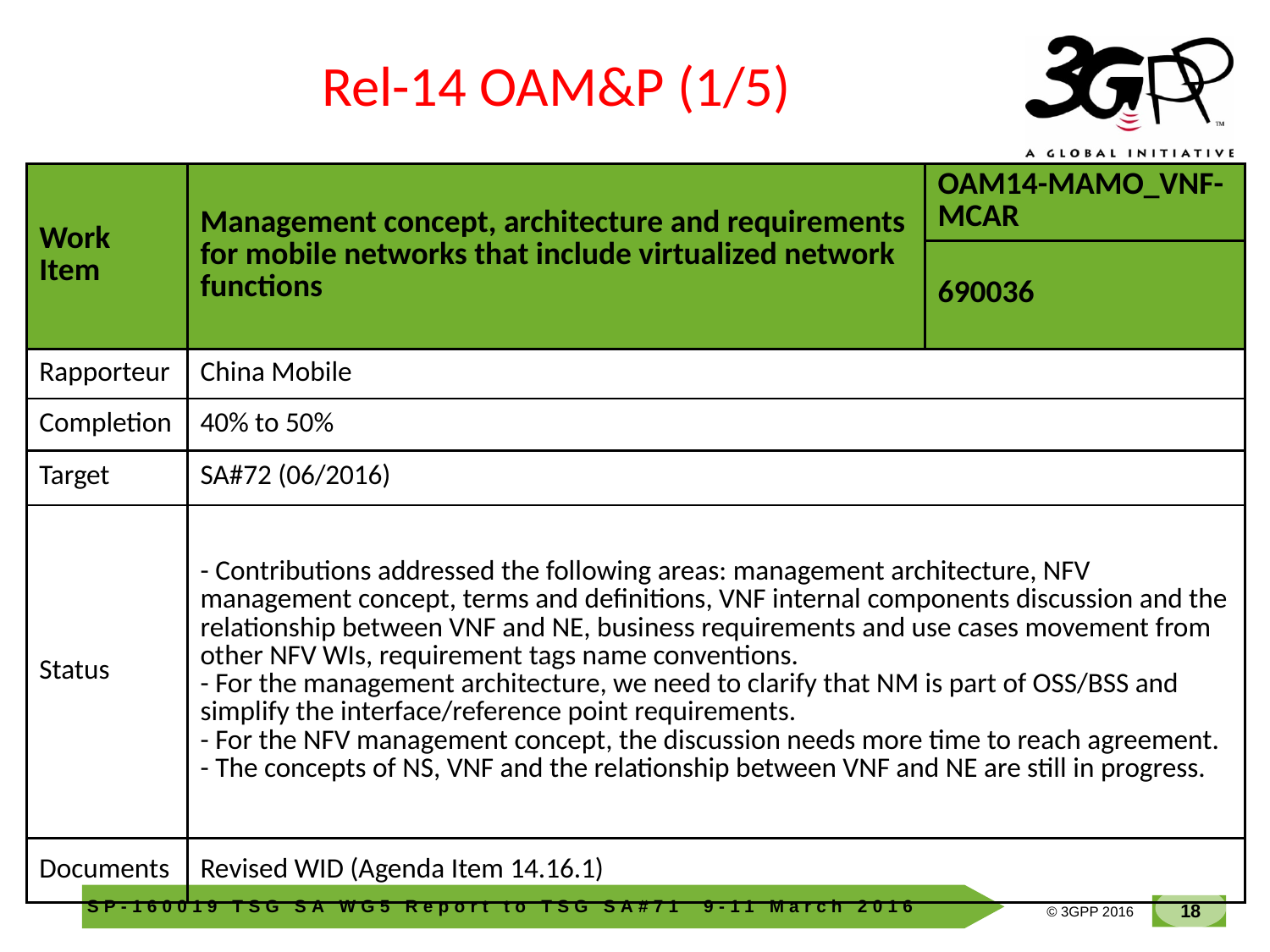

Rel-14 OAM&P (1/5)
| Work Item | Management concept, architecture and requirements for mobile networks that include virtualized network functions | OAM14-MAMO\_VNF-MCAR |
| --- | --- | --- |
|  |  | 690036 |
| Rapporteur | China Mobile |  |
| Completion | 40% to 50% |  |
| Target | SA#72 (06/2016) |  |
| Status | - Contributions addressed the following areas: management architecture, NFV management concept, terms and definitions, VNF internal components discussion and the relationship between VNF and NE, business requirements and use cases movement from other NFV WIs, requirement tags name conventions. - For the management architecture, we need to clarify that NM is part of OSS/BSS and simplify the interface/reference point requirements. - For the NFV management concept, the discussion needs more time to reach agreement. - The concepts of NS, VNF and the relationship between VNF and NE are still in progress. |  |
| Documents | Revised WID (Agenda Item 14.16.1) |  |